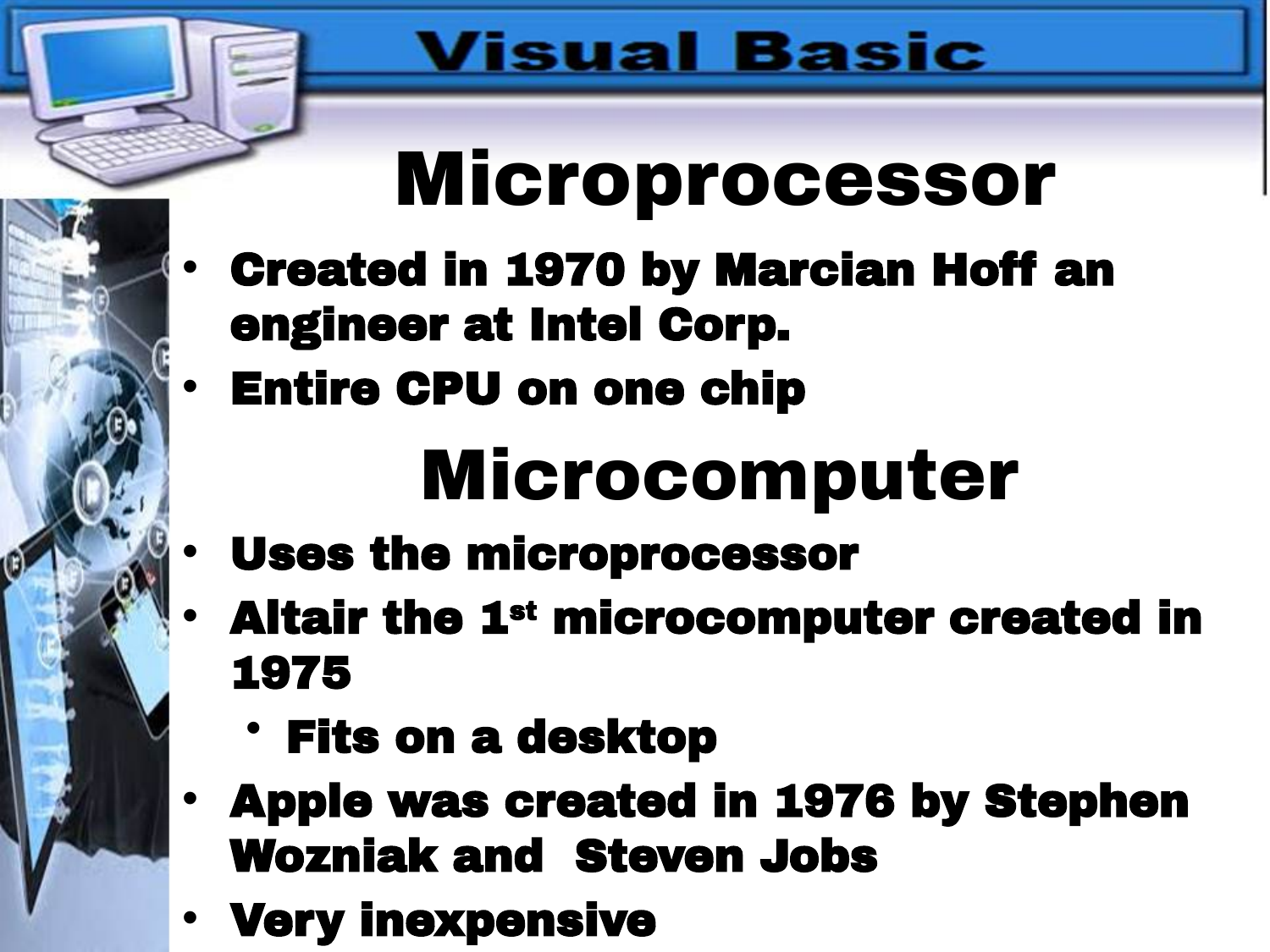

# Microprocessor
Created in 1970 by Marcian Hoff an engineer at Intel Corp.
Entire CPU on one chip
Microcomputer
Uses the microprocessor
Altair the 1st microcomputer created in 1975
Fits on a desktop
Apple was created in 1976 by Stephen Wozniak and  Steven Jobs
Very inexpensive